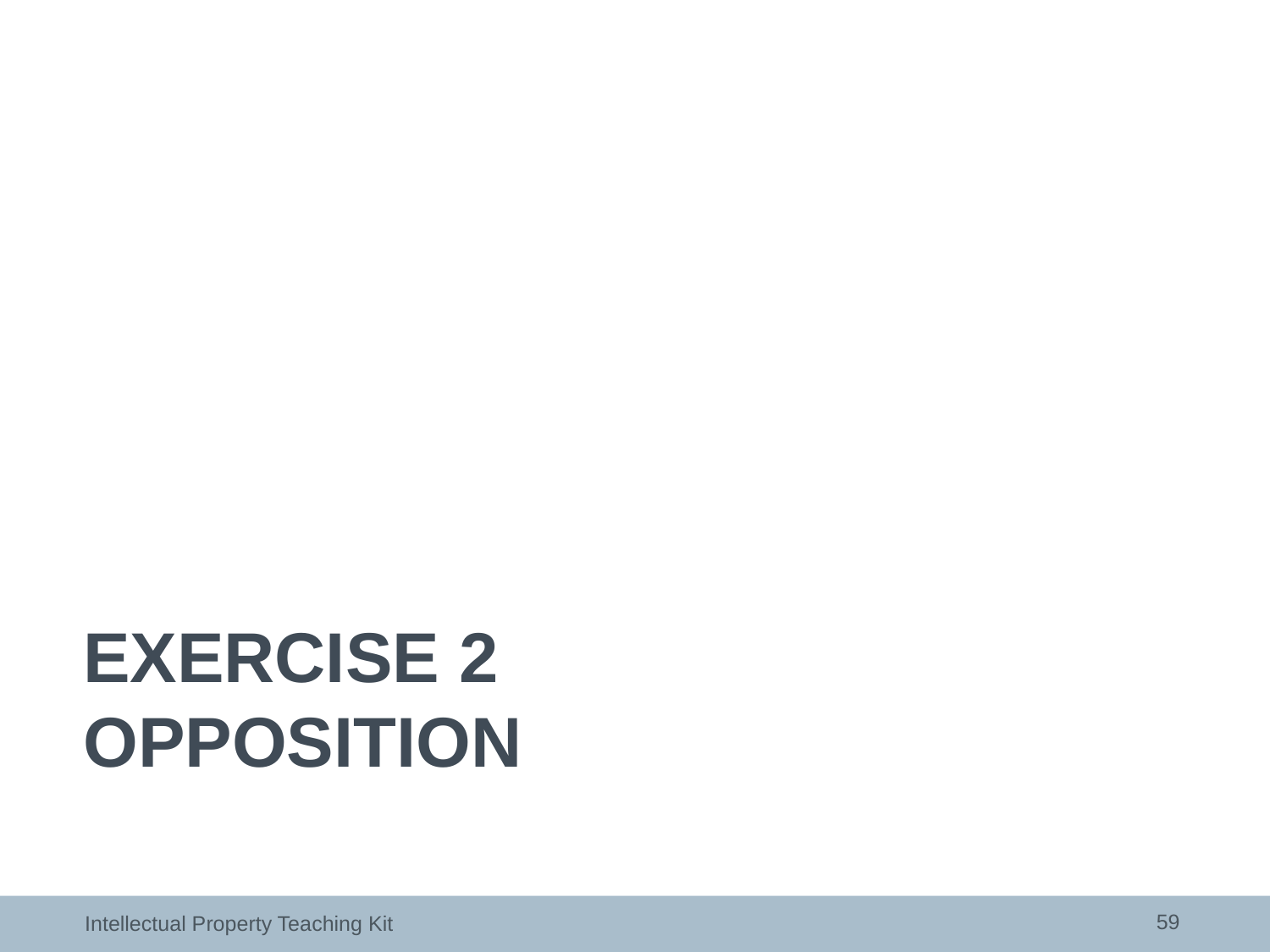

# Exercise 2 opposition
59
Intellectual Property Teaching Kit